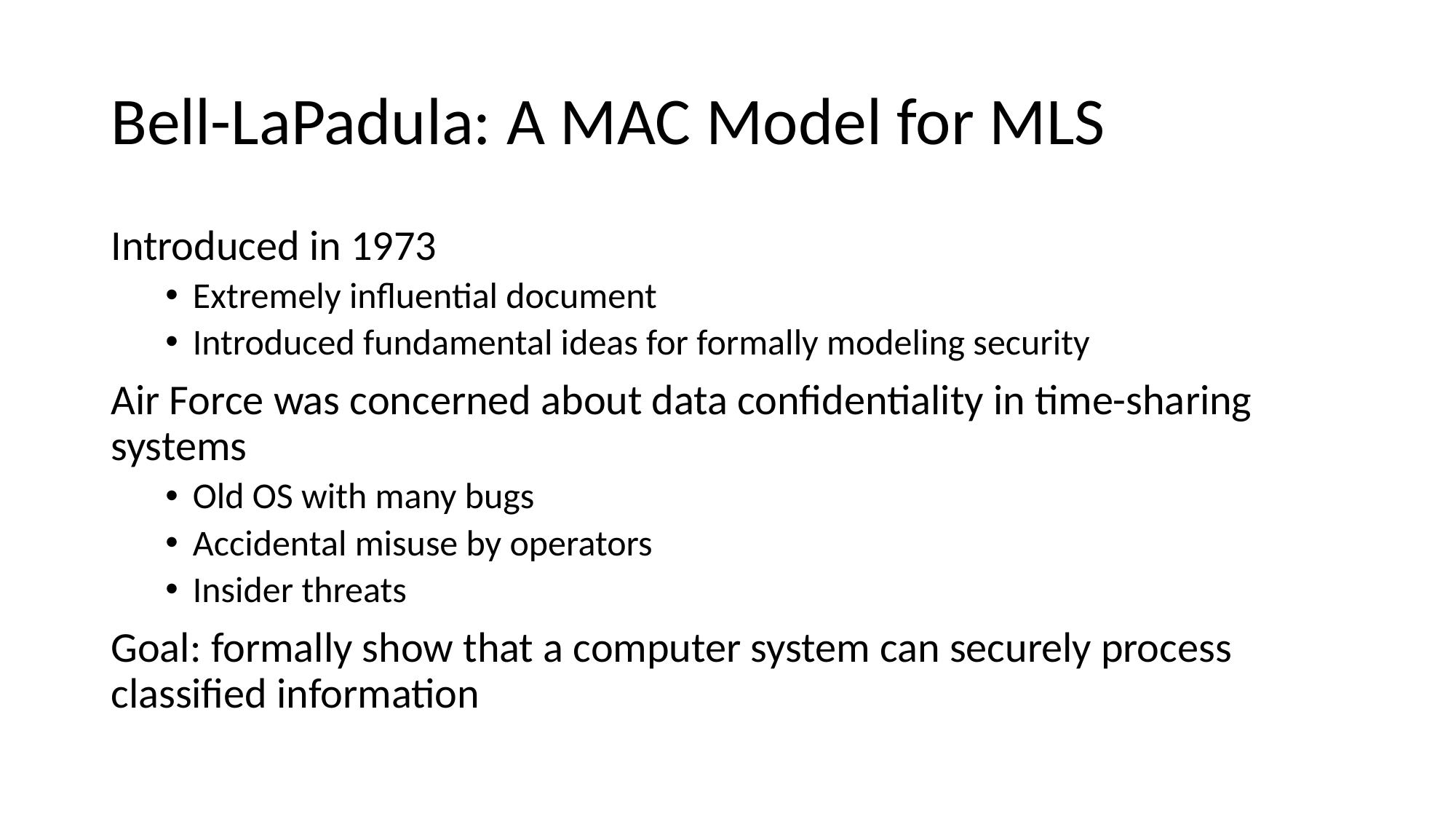

# Bell-LaPadula: A MAC Model for MLS
Introduced in 1973
Extremely influential document
Introduced fundamental ideas for formally modeling security
Air Force was concerned about data confidentiality in time-sharing systems
Old OS with many bugs
Accidental misuse by operators
Insider threats
Goal: formally show that a computer system can securely process classified information